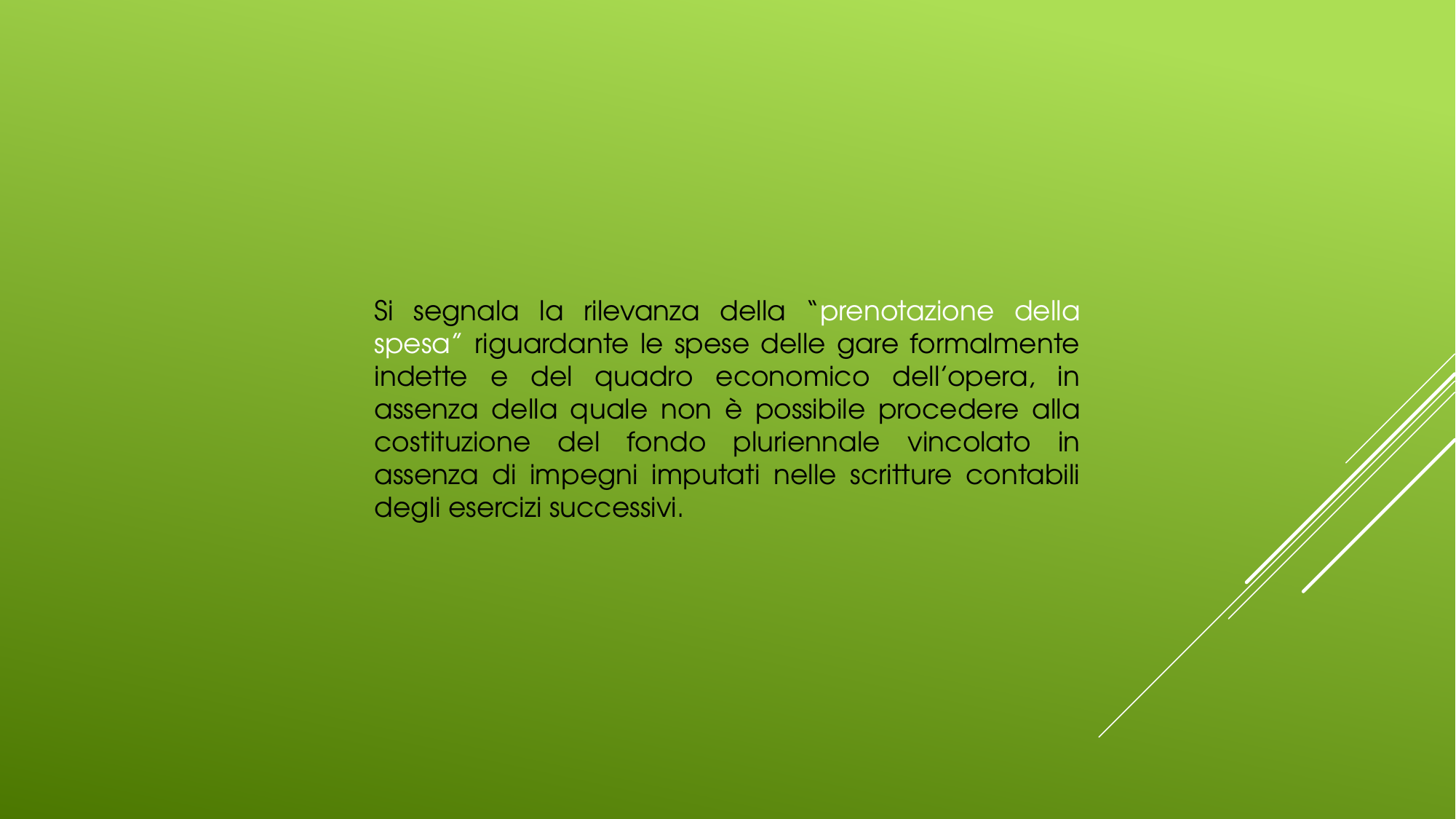

Si segnala la rilevanza della “prenotazione della spesa” riguardante le spese delle gare formalmente indette e del quadro economico dell’opera, in assenza della quale non è possibile procedere alla costituzione del fondo pluriennale vincolato in assenza di impegni imputati nelle scritture contabili degli esercizi successivi.